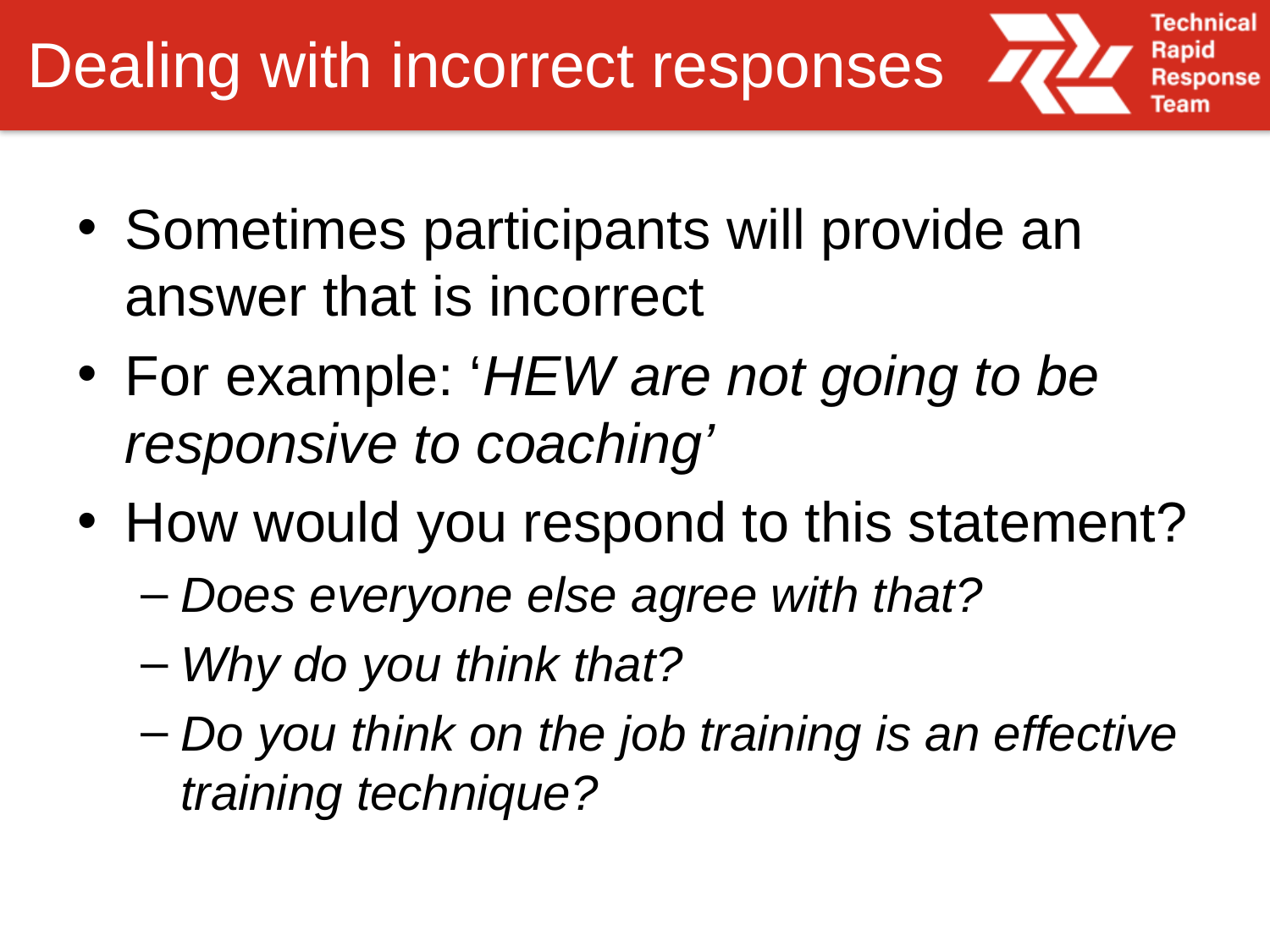

# Dealing with incorrect responses
Sometimes participants will provide an answer that is incorrect
For example: ‘HEW are not going to be responsive to coaching’
How would you respond to this statement?
Does everyone else agree with that?
Why do you think that?
Do you think on the job training is an effective training technique?